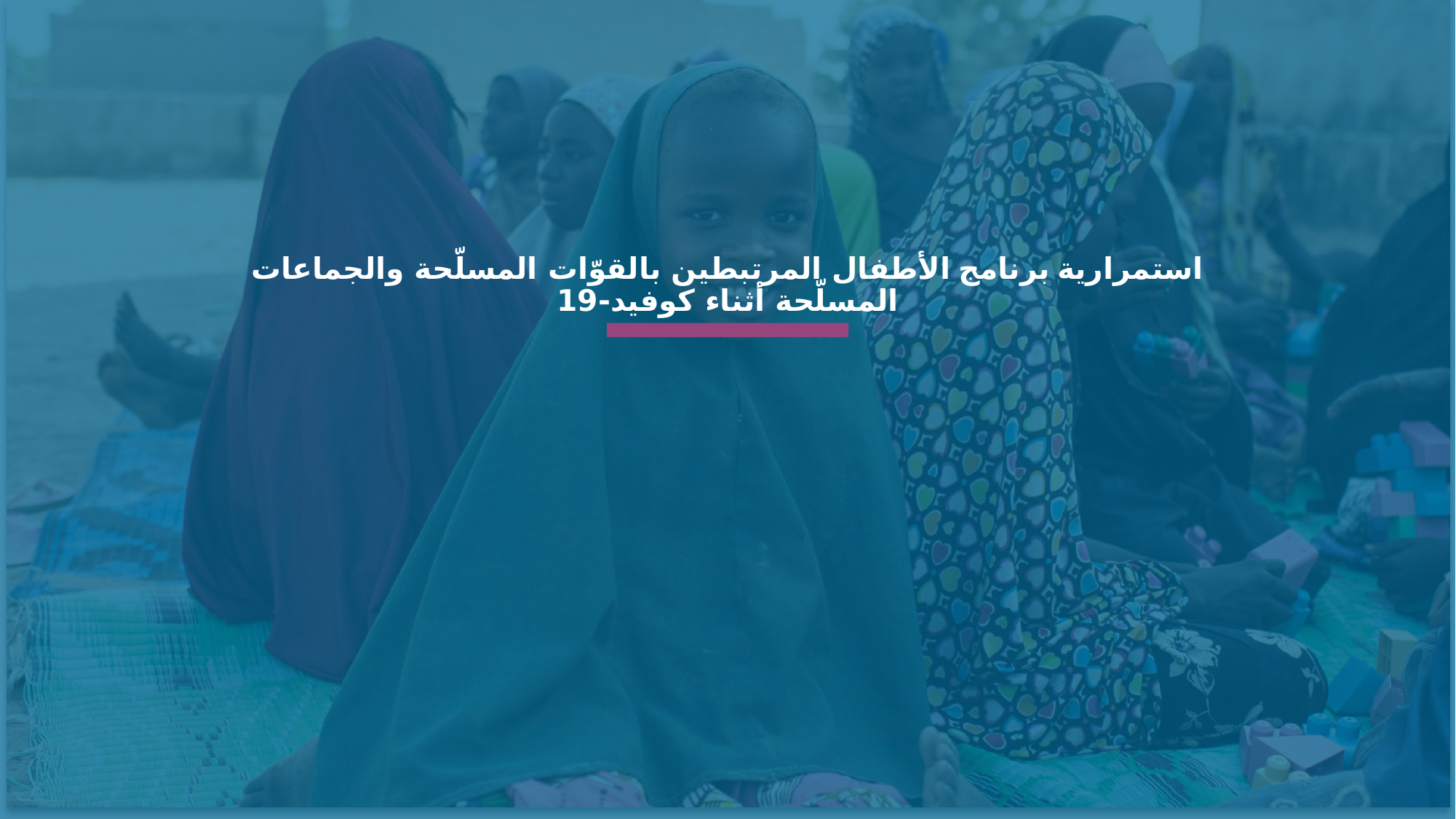

استمرارية برنامج الأطفال المرتبطين بالقوّات المسلّحة والجماعات المسلّحة أثناء كوفيد-19